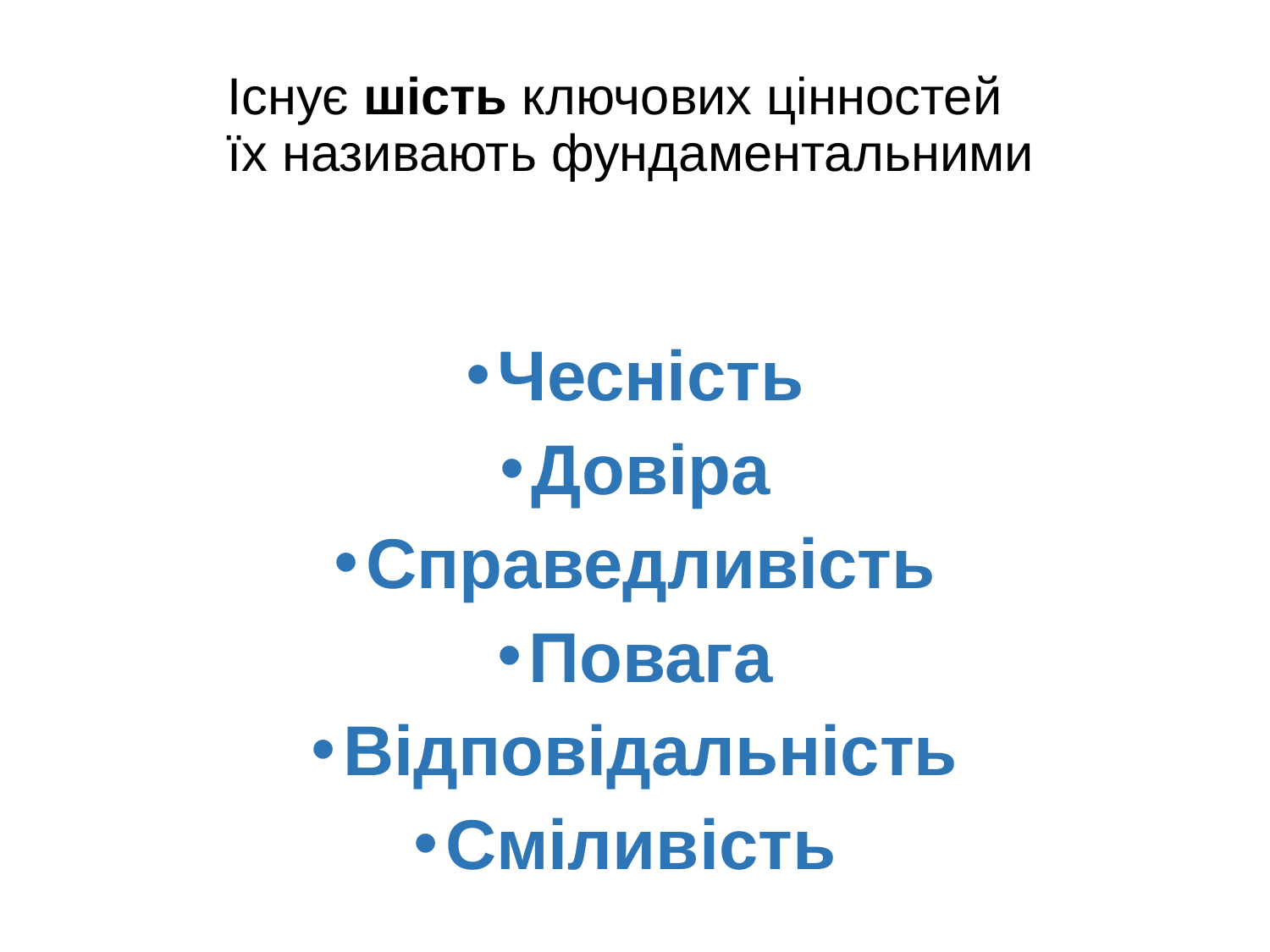

# Існує шість ключових цінностей їх називають фундаментальними
Чесність
Довіра
Справедливість
Повага
Відповідальність
Сміливість